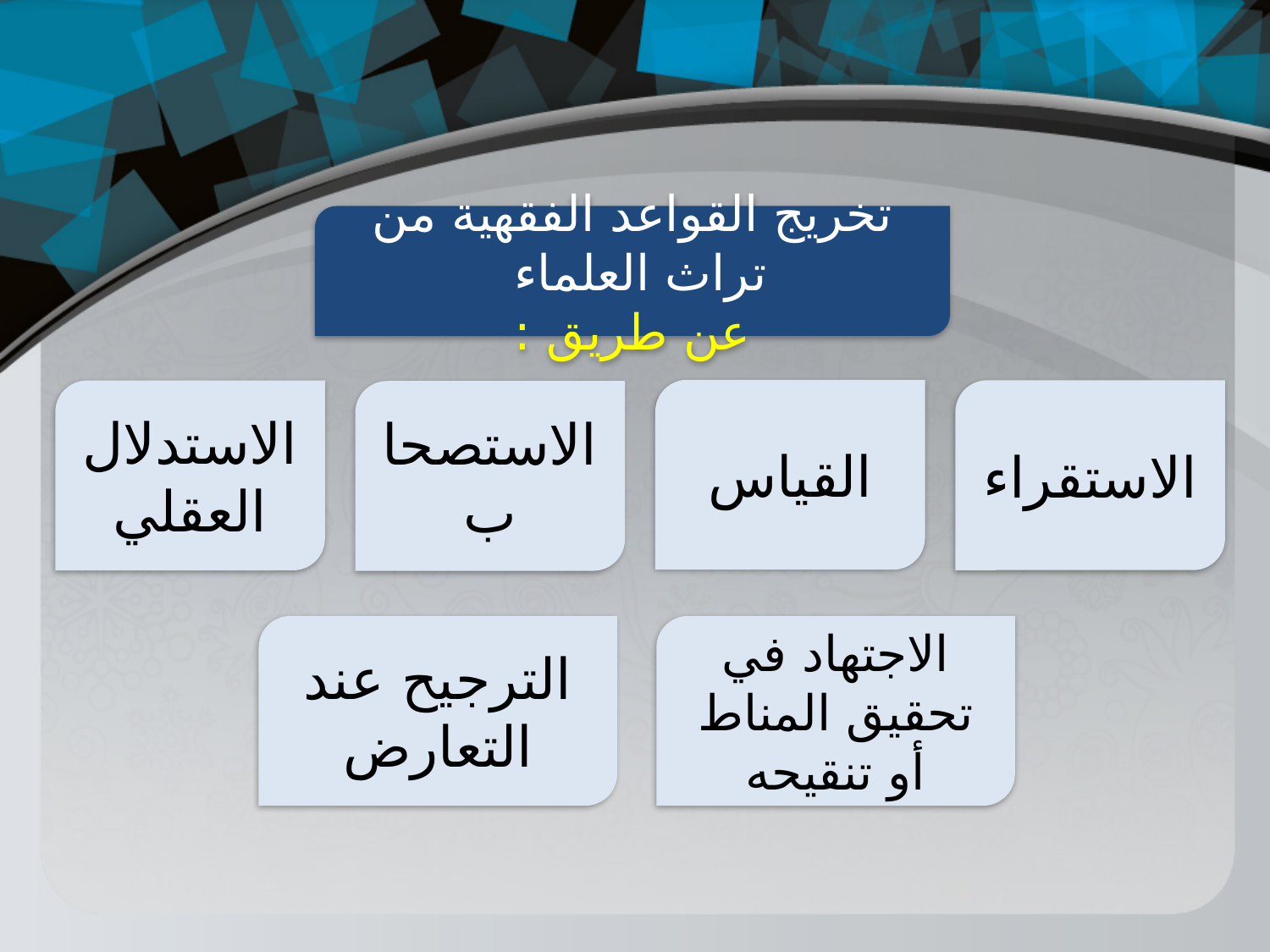

تخريج القواعد الفقهية من تراث العلماء
عن طريق :
القياس
الاستقراء
الاستدلال العقلي
الاستصحاب
الترجيح عند التعارض
الاجتهاد في تحقيق المناط أو تنقيحه